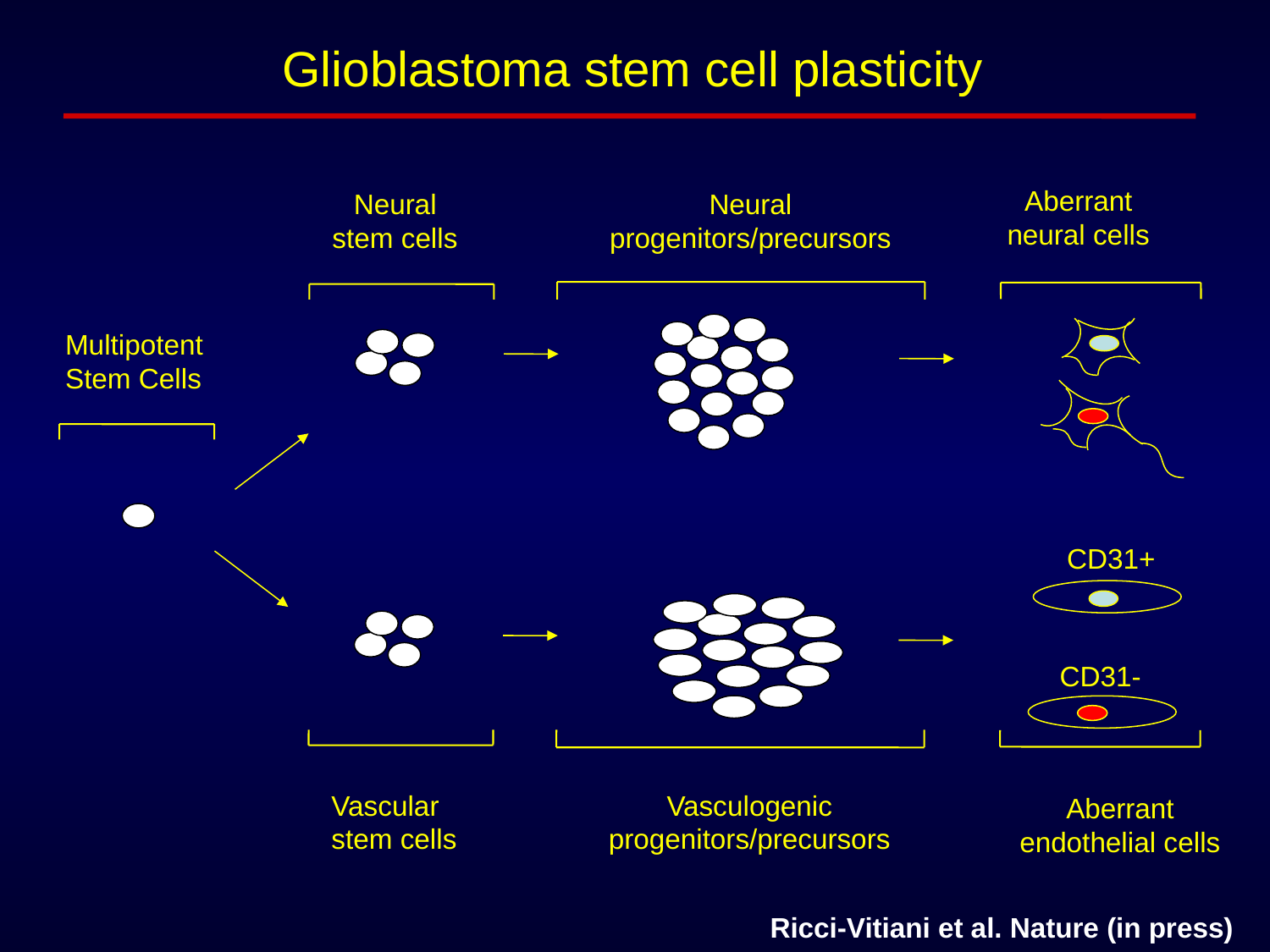

Glioblastoma stem cell plasticity

Aberrant
neural cells
Neural
stem cells
Neural
progenitors/precursors

Multipotent
Stem Cells

CD31+

CD31-

Vascular
stem cells
Vasculogenic
progenitors/precursors
Aberrant
endothelial cells
Ricci-Vitiani et al. Nature (in press)